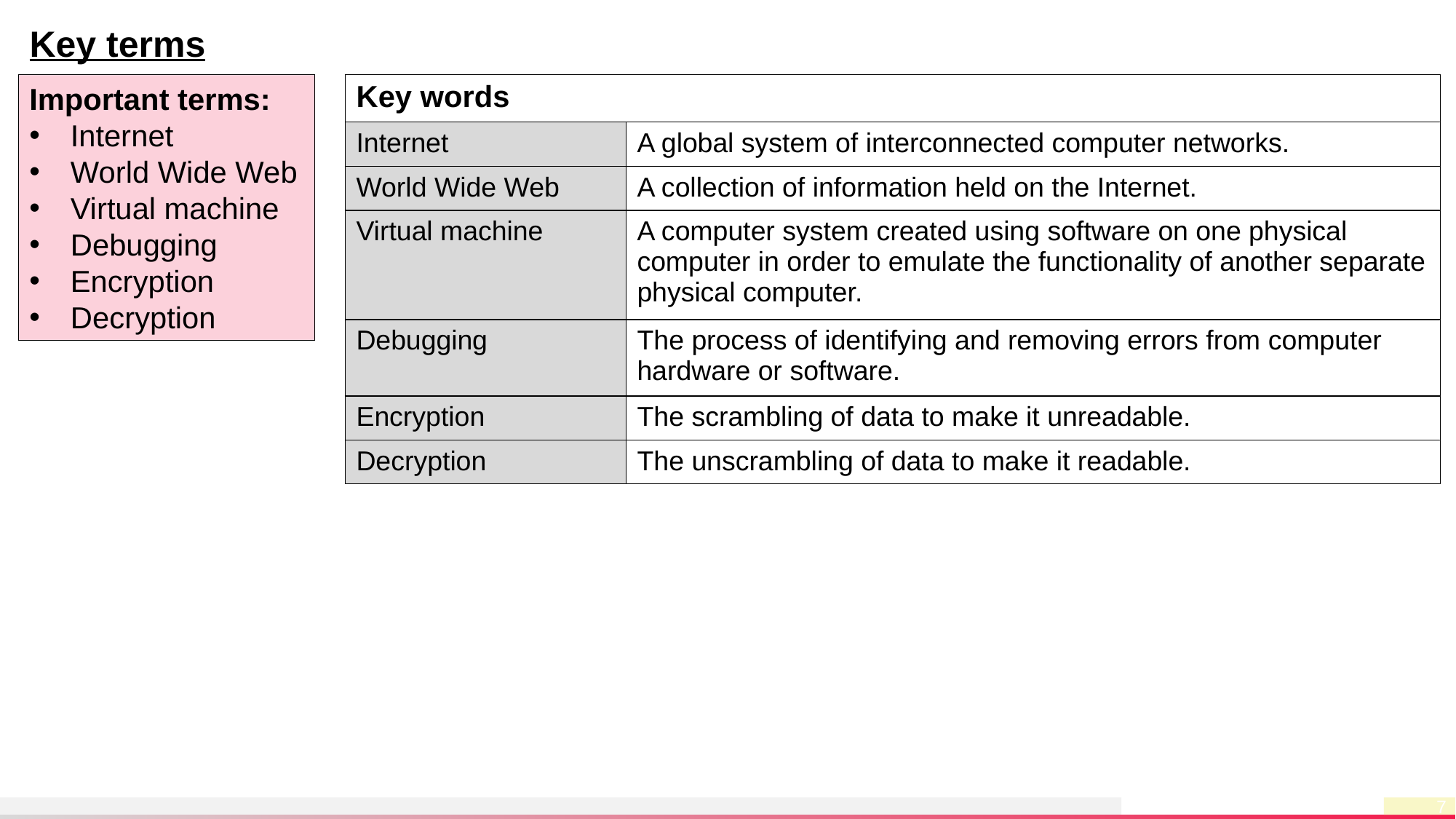

Key terms
Important terms:
Internet
World Wide Web
Virtual machine
Debugging
Encryption
Decryption
| Key words |  |
| --- | --- |
| Internet | A global system of interconnected computer networks. |
| World Wide Web | A collection of information held on the Internet. |
| Virtual machine | A computer system created using software on one physical computer in order to emulate the functionality of another separate physical computer. |
| Debugging | The process of identifying and removing errors from computer hardware or software. |
| Encryption | The scrambling of data to make it unreadable. |
| Decryption | The unscrambling of data to make it readable. |
7